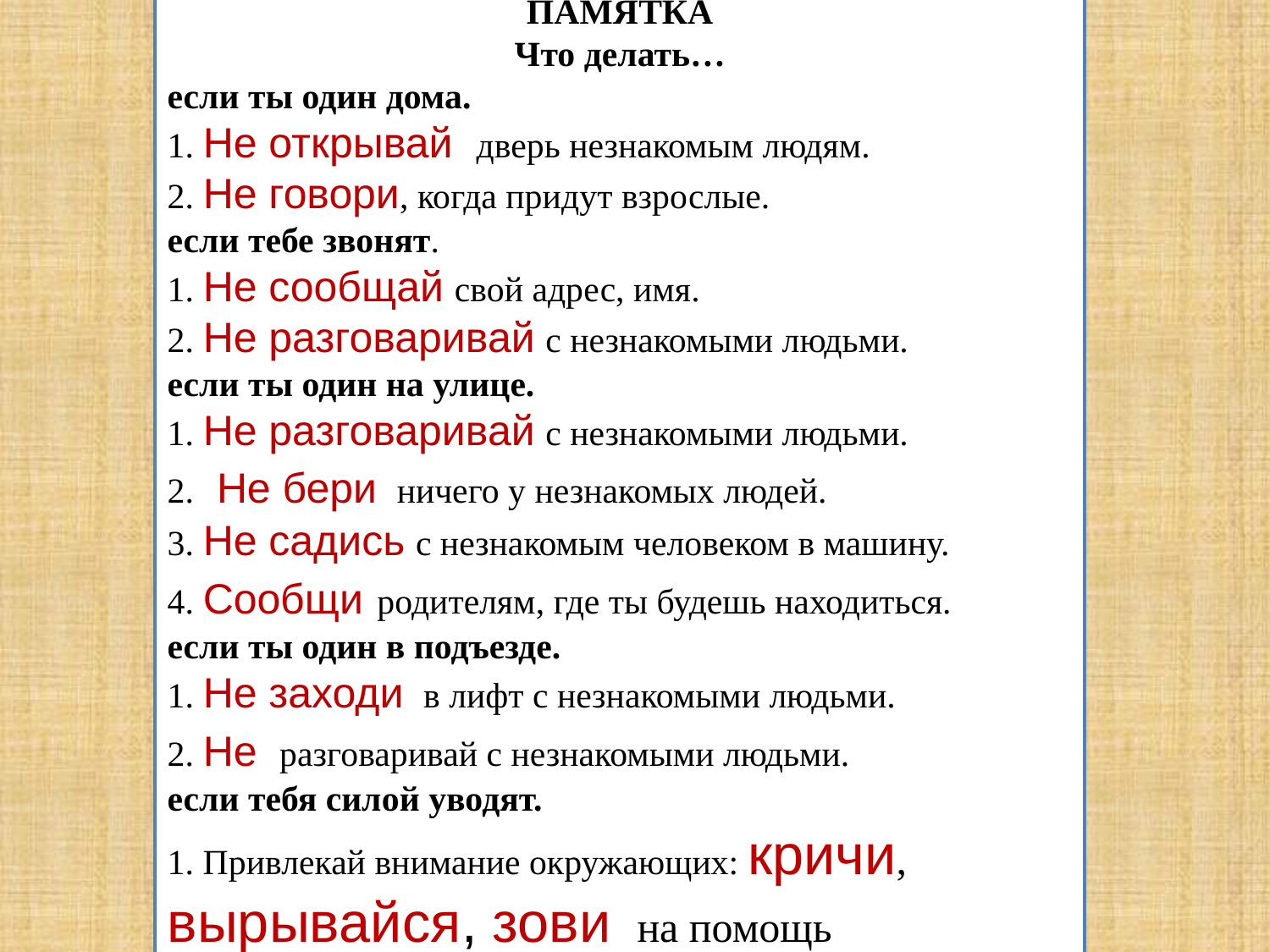

ПАМЯТКА
Что делать…
если ты один дома.
1. Не открывай  дверь незнакомым людям.
2. Не говори, когда придут взрослые.
если тебе звонят.
1. Не сообщай свой адрес, имя.
2. Не разговаривай с незнакомыми людьми.
если ты один на улице.
1. Не разговаривай с незнакомыми людьми.
2.  Не бери  ничего у незнакомых людей.
3. Не садись с незнакомым человеком в машину.
4. Сообщи родителям, где ты будешь находиться.
если ты один в подъезде.
1. Не заходи  в лифт с незнакомыми людьми.
2. Не  разговаривай с незнакомыми людьми.
если тебя силой уводят.
1. Привлекай внимание окружающих: кричи, вырывайся, зови  на помощь